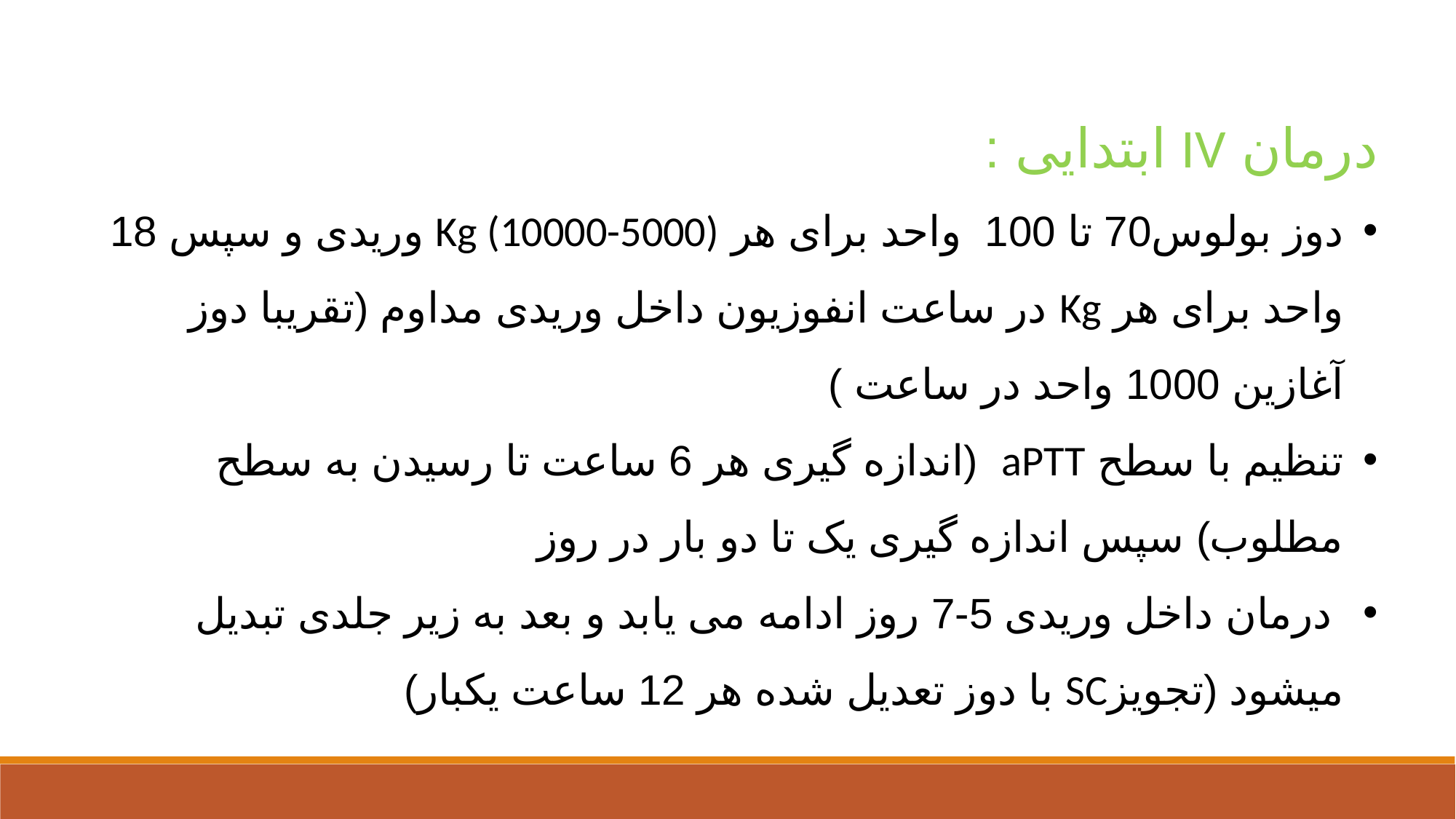

درمان IV ابتدایی :
دوز بولوس70 تا 100  واحد برای هر Kg (10000-5000) وریدی و سپس 18 واحد برای هر Kg در ساعت انفوزیون داخل وریدی مداوم (تقریبا دوز آغازین 1000 واحد در ساعت )
تنظیم با سطح aPTT  (اندازه گیری هر 6 ساعت تا رسیدن به سطح مطلوب) سپس اندازه گیری یک تا دو بار در روز
 درمان داخل وریدی 5-7 روز ادامه می یابد و بعد به زیر جلدی تبدیل میشود (تجویزSC با دوز تعدیل شده هر 12 ساعت یکبار)